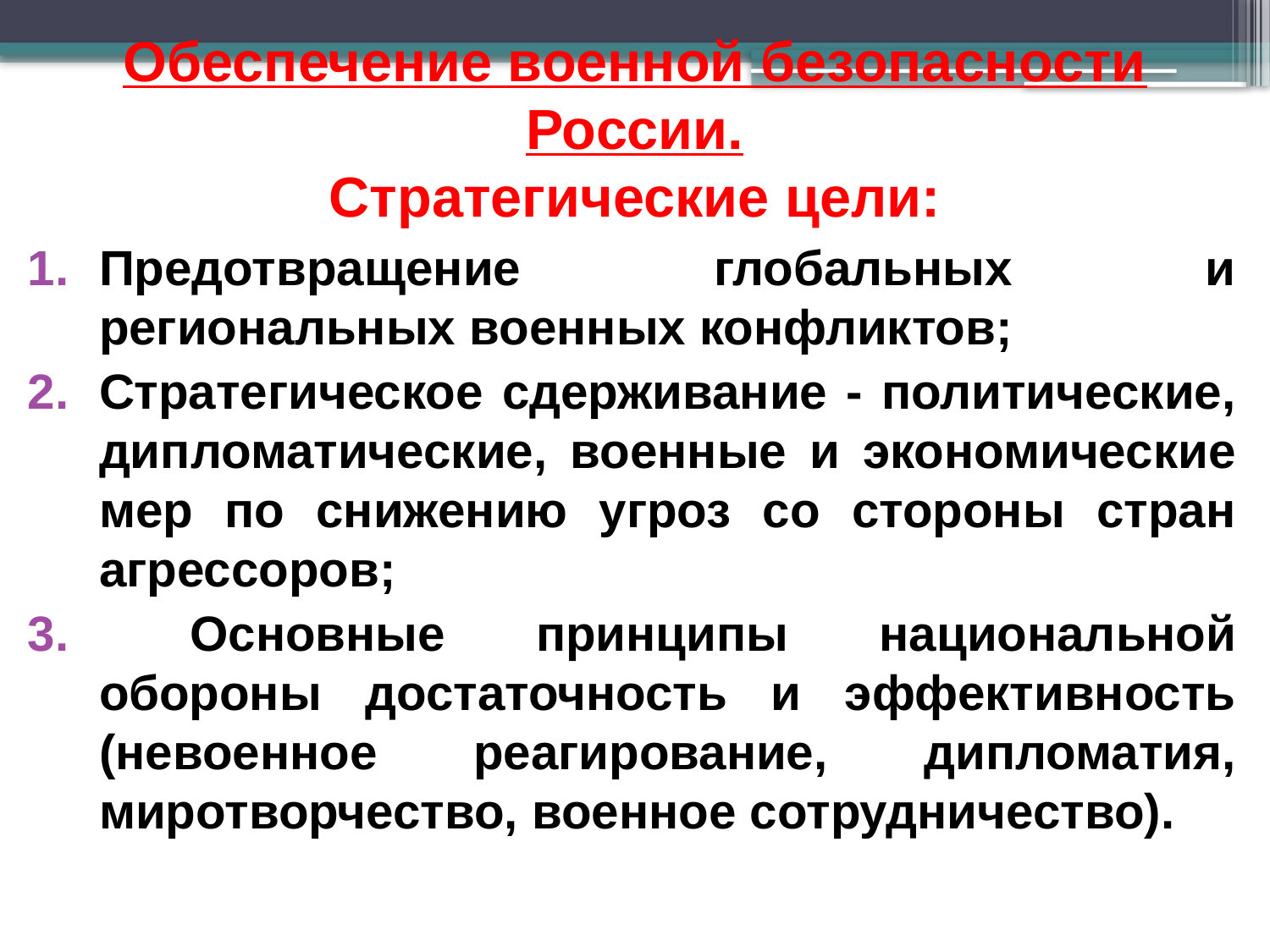

# Обеспечение военной безопасности России. Стратегические цели:
Предотвращение глобальных и региональных военных конфликтов;
Стратегическое сдерживание - политические, дипломатические, военные и экономические мер по снижению угроз со стороны стран агрессоров;
 Основные принципы национальной обороны достаточность и эффективность (невоенное реагирование, дипломатия, миротворчество, военное сотрудничество).